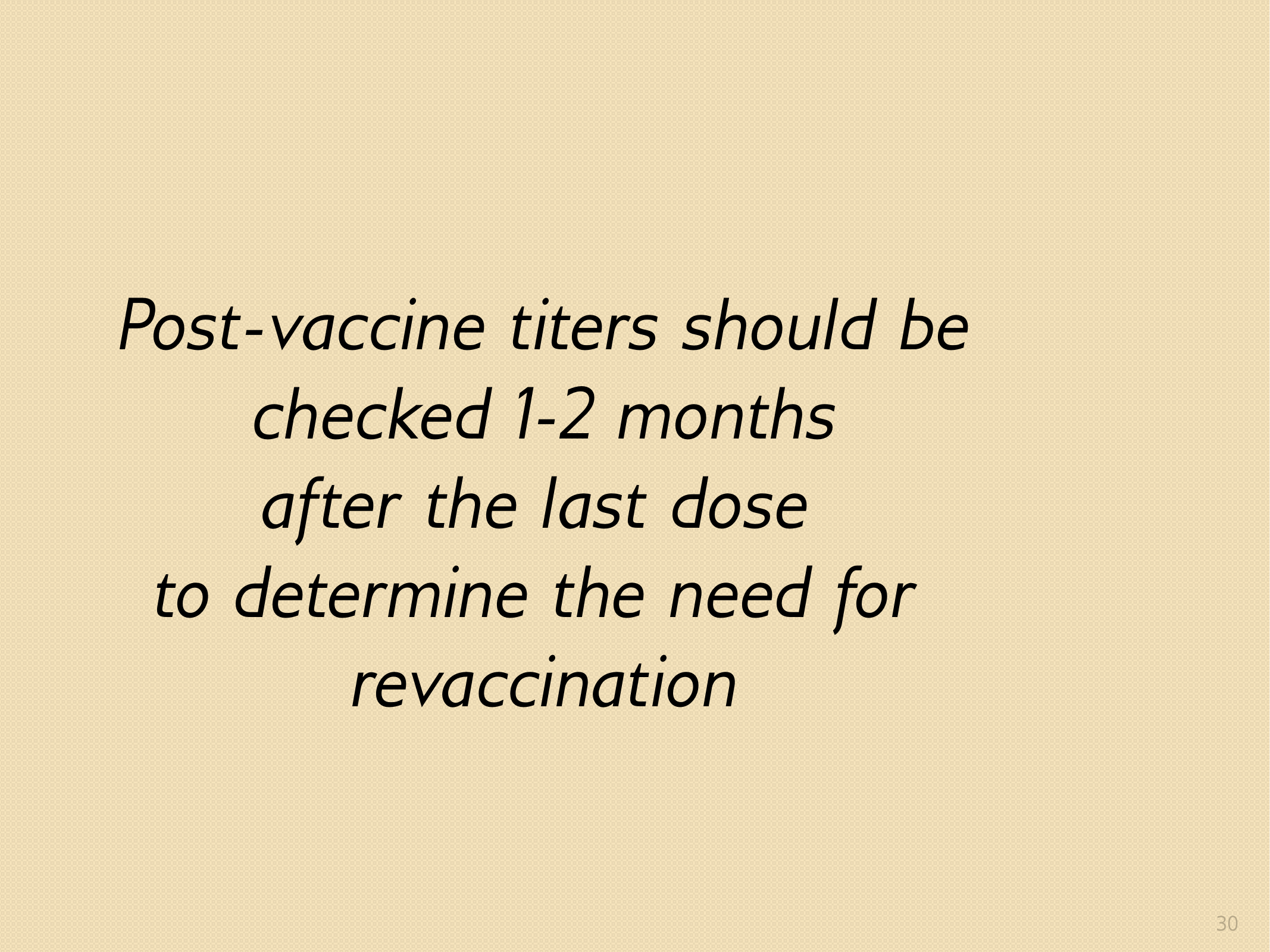

Post-vaccine titers should be checked 1-2 months
 after the last dose
 to determine the need for revaccination
30